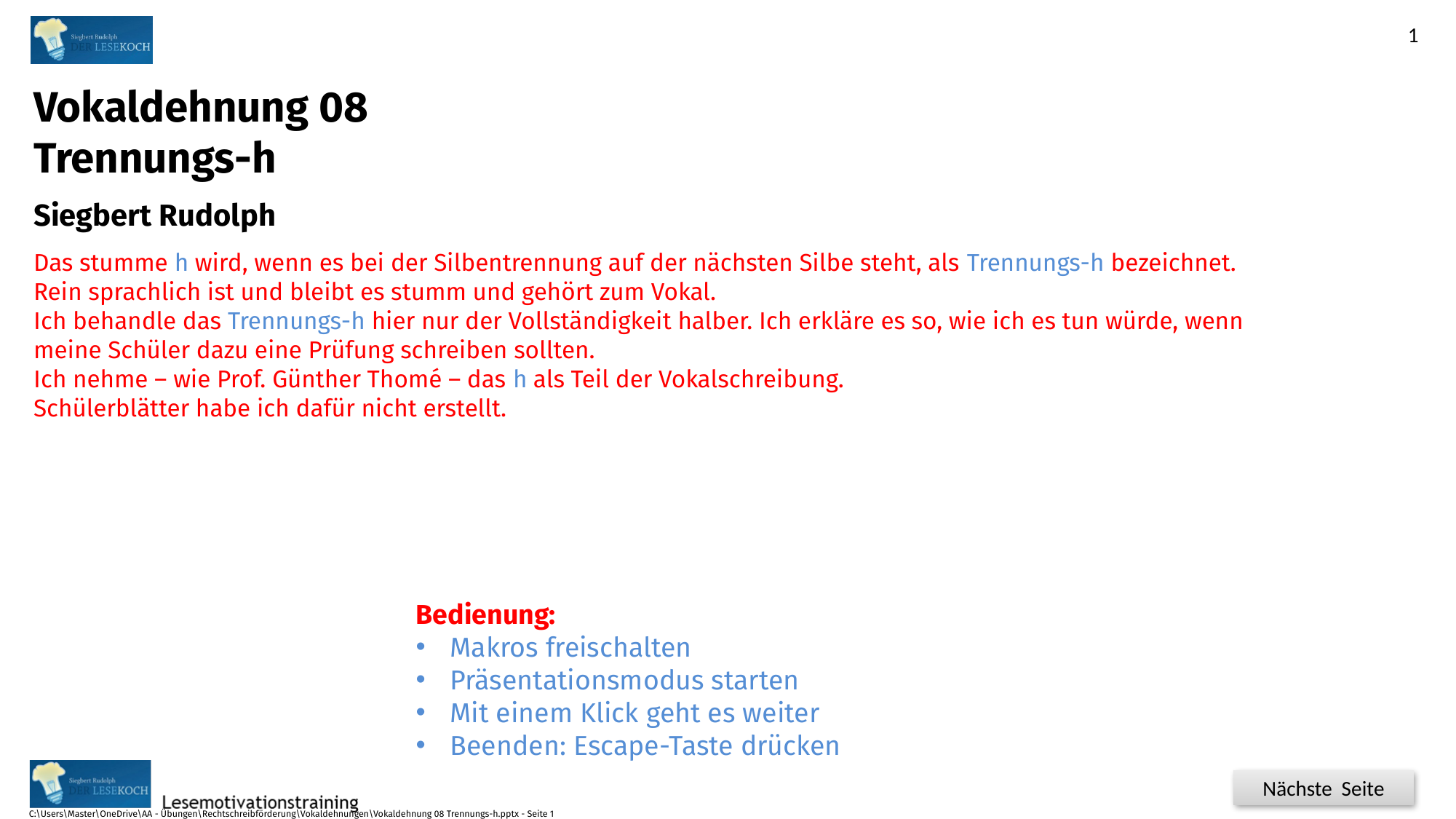

1
Vokaldehnung 08
Trennungs-h

Siegbert Rudolph

Das stumme h wird, wenn es bei der Silbentrennung auf der nächsten Silbe steht, als Trennungs-h bezeichnet.
Rein sprachlich ist und bleibt es stumm und gehört zum Vokal.
Ich behandle das Trennungs-h hier nur der Vollständigkeit halber. Ich erkläre es so, wie ich es tun würde, wenn meine Schüler dazu eine Prüfung schreiben sollten.
Ich nehme – wie Prof. Günther Thomé – das h als Teil der Vokalschreibung.
Schülerblätter habe ich dafür nicht erstellt.

Schule 5
C:\Users\Master\OneDrive\AA - Übungen\Rechtschreibförderung\Vokaldehnungen\Vokaldehnung 08 Trennungs-h.pptx - Seite 1